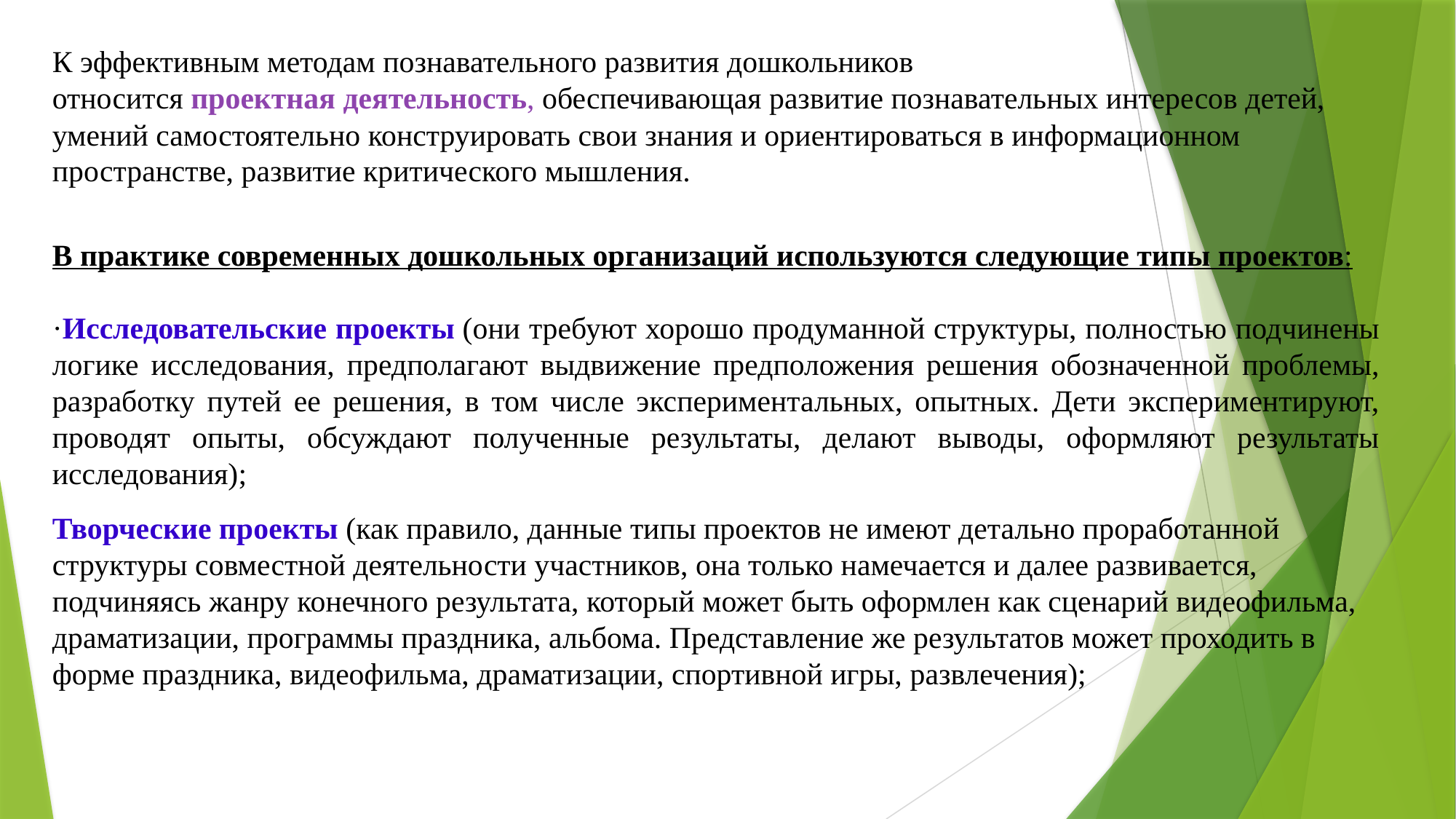

К эффективным методам познавательного развития дошкольников относится проектная деятельность, обеспечивающая развитие познавательных интересов детей, умений самостоятельно конструировать свои знания и ориентироваться в информационном пространстве, развитие критического мышления.
#
В практике современных дошкольных организаций используются следующие типы проектов:

·Исследовательские проекты (они требуют хорошо продуманной структуры, полностью подчинены логике исследования, предполагают выдвижение предположения решения обозначенной проблемы, разработку путей ее решения, в том числе экспериментальных, опытных. Дети экспериментируют, проводят опыты, обсуждают полученные результаты, делают выводы, оформляют результаты исследования);
Творческие проекты (как правило, данные типы проектов не имеют детально проработанной структуры совместной деятельности участников, она только намечается и далее развивается, подчиняясь жанру конечного результата, который может быть оформлен как сценарий видеофильма, драматизации, программы праздника, альбома. Представление же результатов может проходить в форме праздника, видеофильма, драматизации, спортивной игры, развлечения);